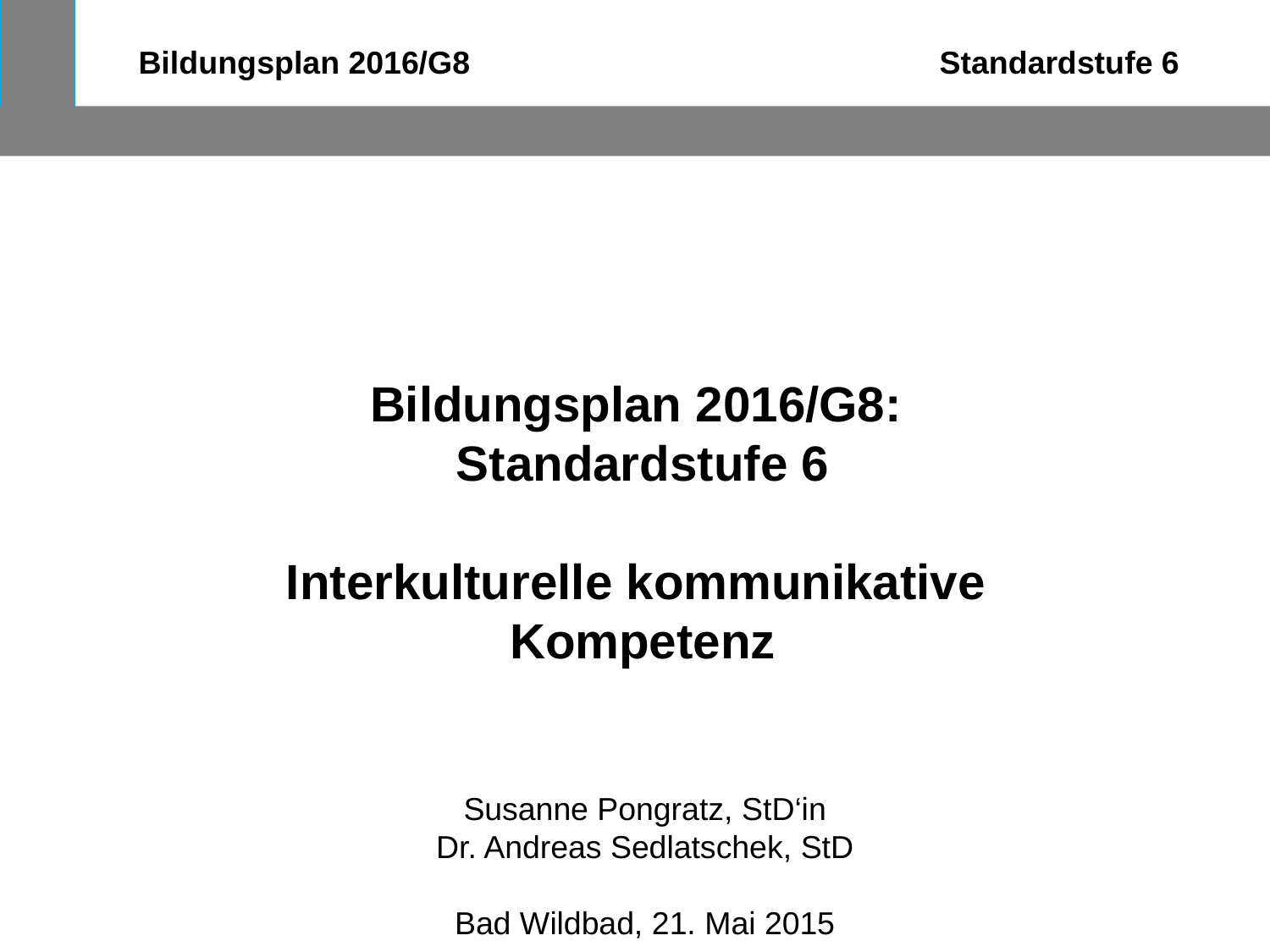

Bildungsplan 2016/G8                                                     Standardstufe 6

Bildungsplan 2016/G8:
Standardstufe 6

Interkulturelle kommunikative
Kompetenz

Susanne Pongratz, StD‘in
Dr. Andreas Sedlatschek, StD

Bad Wildbad, 21. Mai 2015